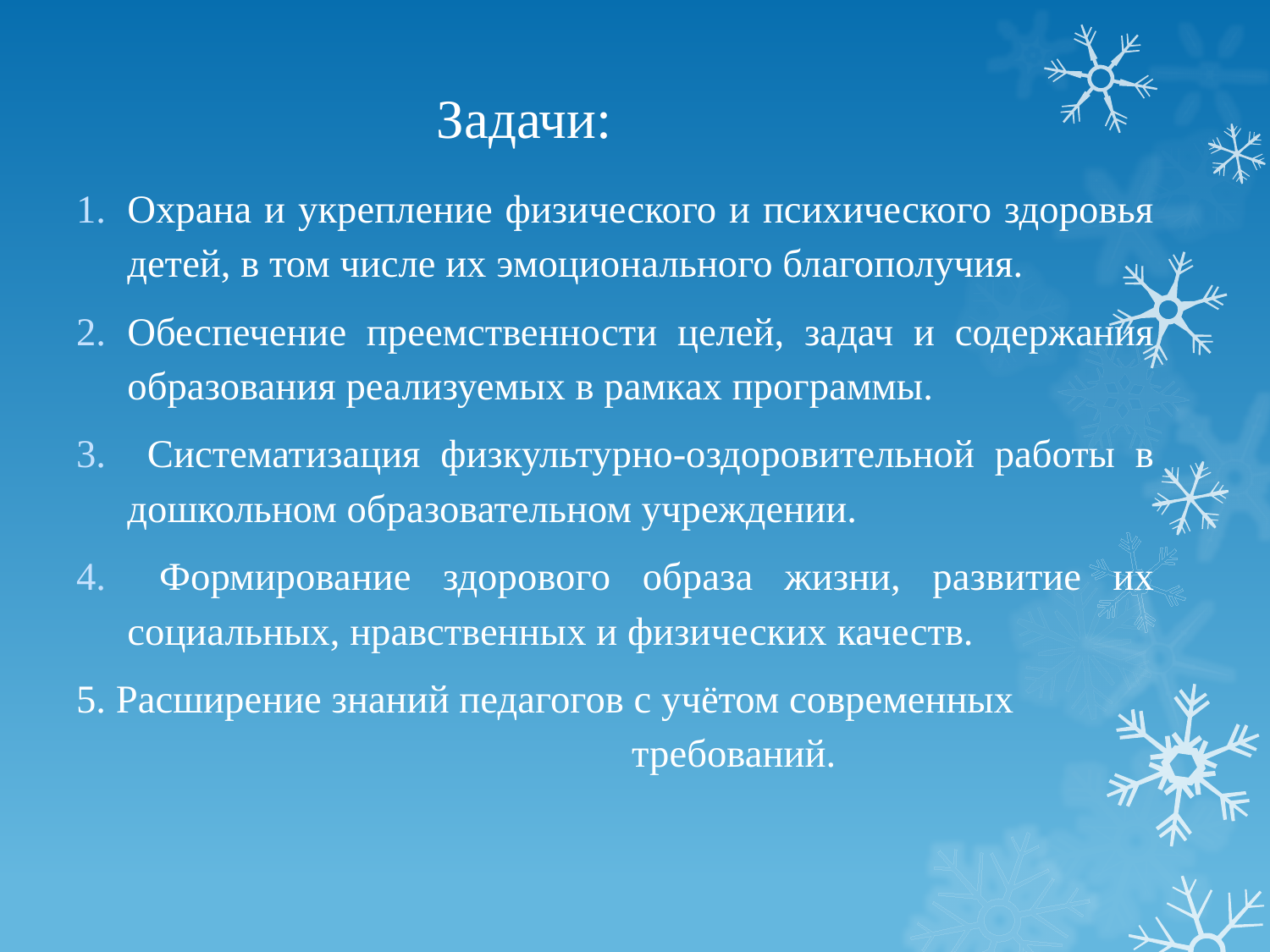

# Задачи:
Охрана и укрепление физического и психического здоровья детей, в том числе их эмоционального благополучия.
Обеспечение преемственности целей, задач и содержания образования реализуемых в рамках программы.
 Систематизация физкультурно-оздоровительной работы в дошкольном образовательном учреждении.
 Формирование здорового образа жизни, развитие их социальных, нравственных и физических качеств.
5. Расширение знаний педагогов с учётом современных                                                                       требований.